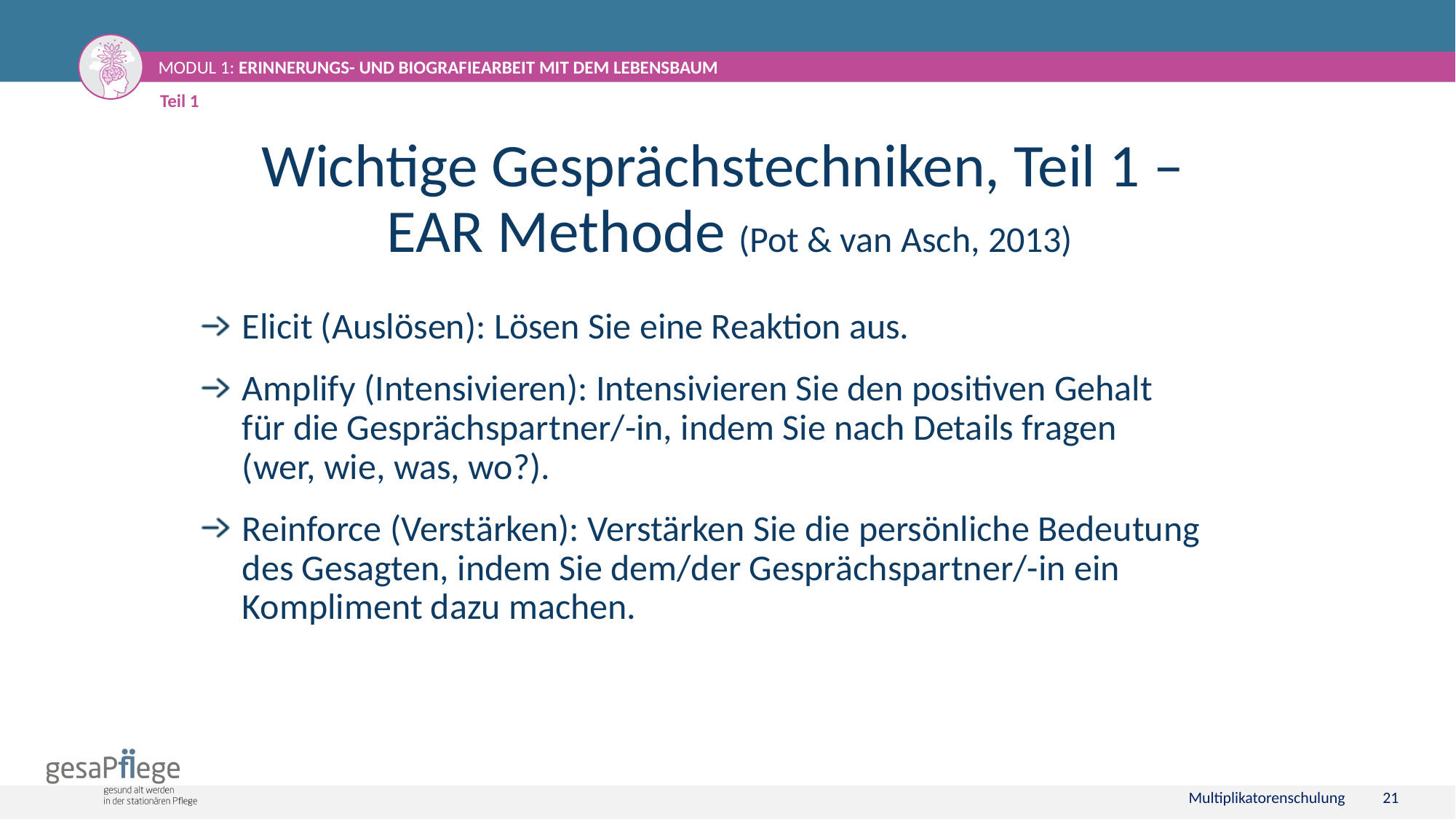

Teil 1
# Wichtige Gesprächstechniken, Teil 1 – EAR Methode (Pot & van Asch, 2013)
Elicit (Auslösen): Lösen Sie eine Reaktion aus.
Amplify (Intensivieren): Intensivieren Sie den positiven Gehalt
für die Gesprächspartner/-in, indem Sie nach Details fragen
(wer, wie, was, wo?).
Reinforce (Verstärken): Verstärken Sie die persönliche Bedeutung
des Gesagten, indem Sie dem/der Gesprächspartner/-in ein Kompliment dazu machen.
Multiplikatorenschulung
21